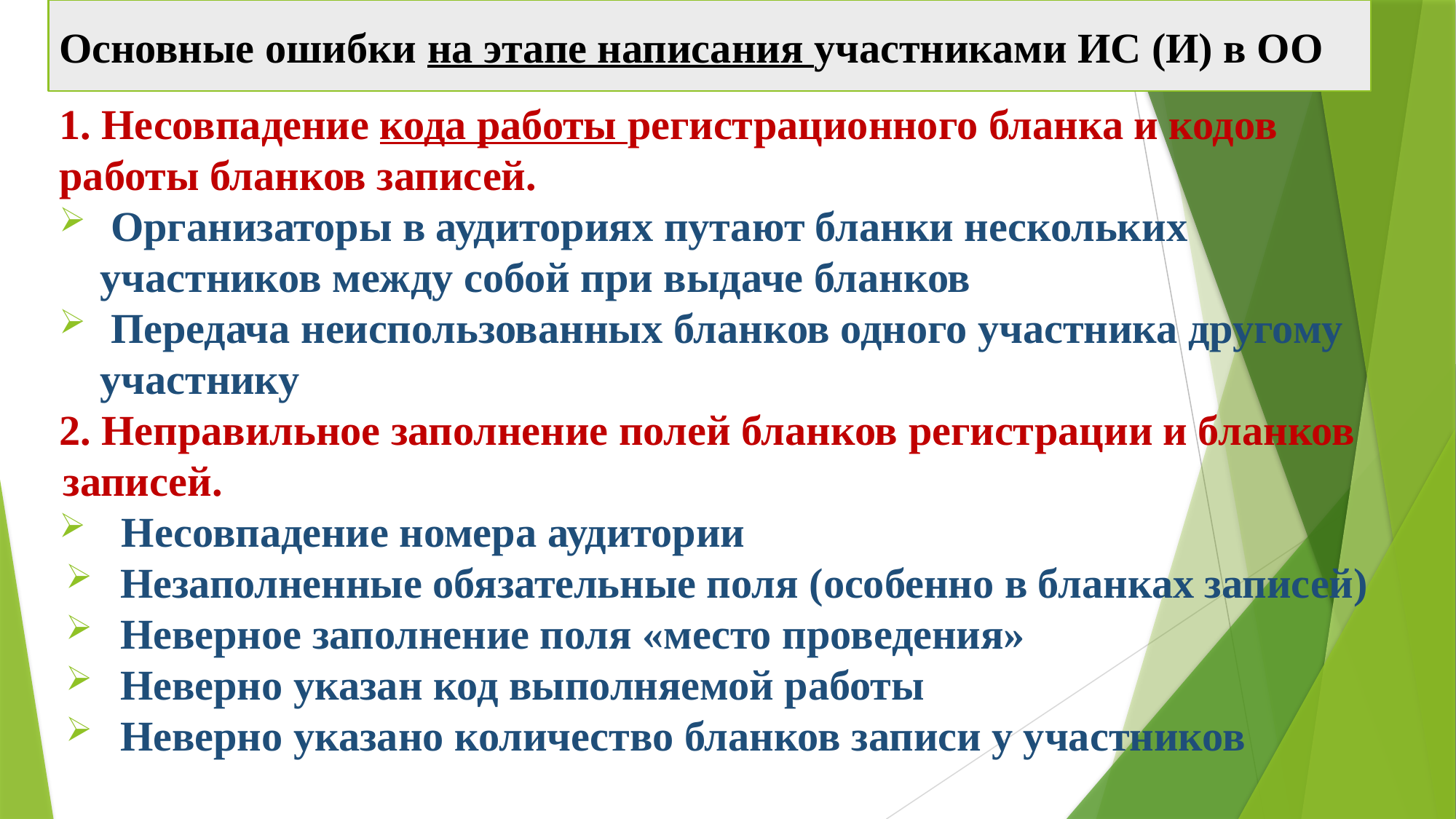

Основные ошибки на этапе написания участниками ИС (И) в ОО
1. Несовпадение кода работы регистрационного бланка и кодов работы бланков записей.
 Организаторы в аудиториях путают бланки нескольких участников между собой при выдаче бланков
 Передача неиспользованных бланков одного участника другому участнику
2. Неправильное заполнение полей бланков регистрации и бланков записей.
  Несовпадение номера аудитории
Незаполненные обязательные поля (особенно в бланках записей)
Неверное заполнение поля «место проведения»
Неверно указан код выполняемой работы
Неверно указано количество бланков записи у участников